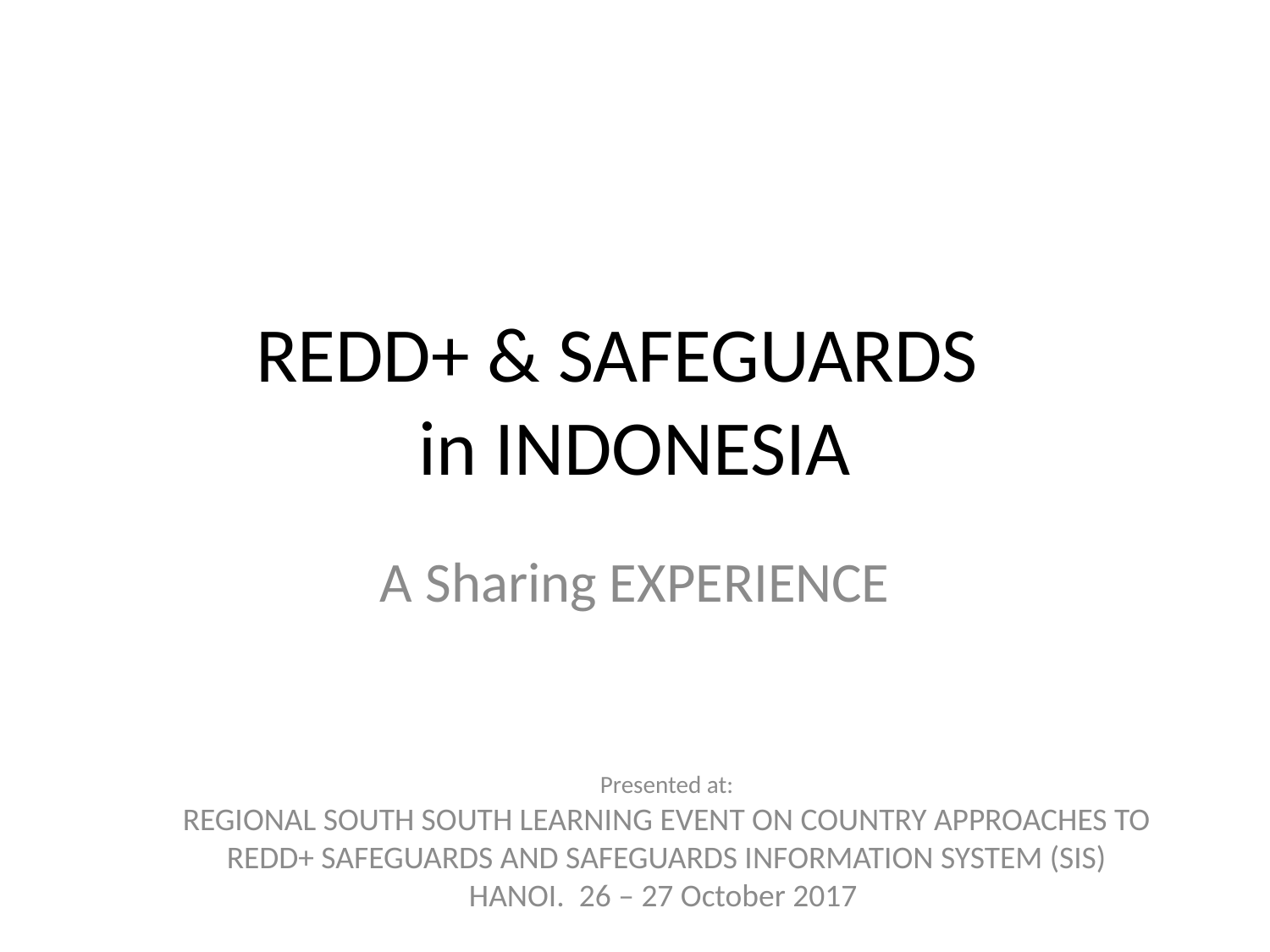

# REDD+ & SAFEGUARDS in INDONESIA
A Sharing EXPERIENCE

Presented at:
REGIONAL SOUTH SOUTH LEARNING EVENT ON COUNTRY APPROACHES TO REDD+ SAFEGUARDS AND SAFEGUARDS INFORMATION SYSTEM (SIS)
HANOI.  26 – 27 October 2017